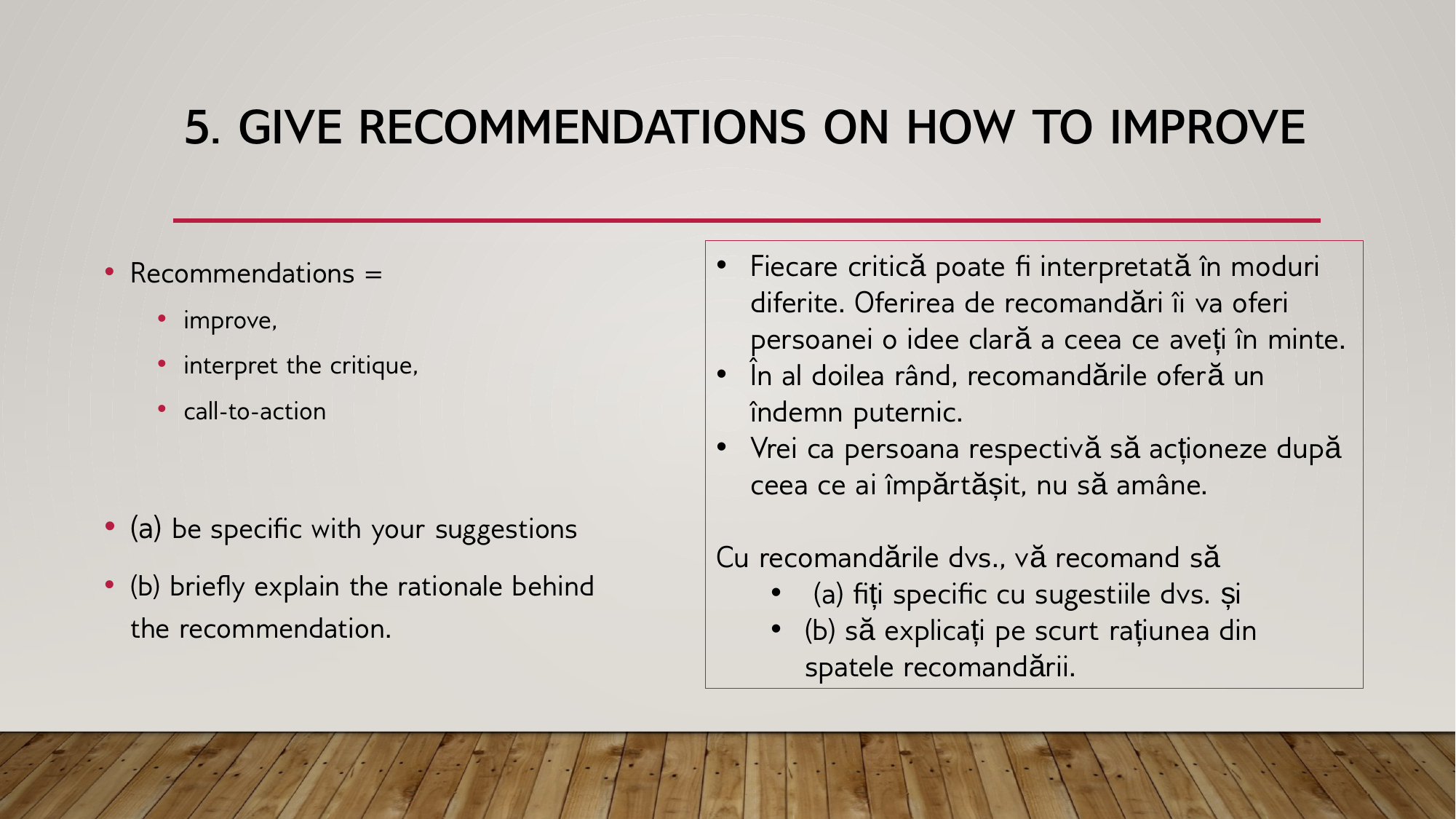

# 5. Give recommendations on how to improve
Recommendations =
improve,
interpret the critique,
call-to-action

(a) be specific with your suggestions
(b) briefly explain the rationale behind the recommendation.
Fiecare critică poate fi interpretată în moduri diferite. Oferirea de recomandări îi va oferi persoanei o idee clară a ceea ce aveți în minte.
În al doilea rând, recomandările oferă un îndemn puternic.
Vrei ca persoana respectivă să acționeze după ceea ce ai împărtășit, nu să amâne.

Cu recomandările dvs., vă recomand să
 (a) fiți specific cu sugestiile dvs. și
(b) să explicați pe scurt rațiunea din spatele recomandării.